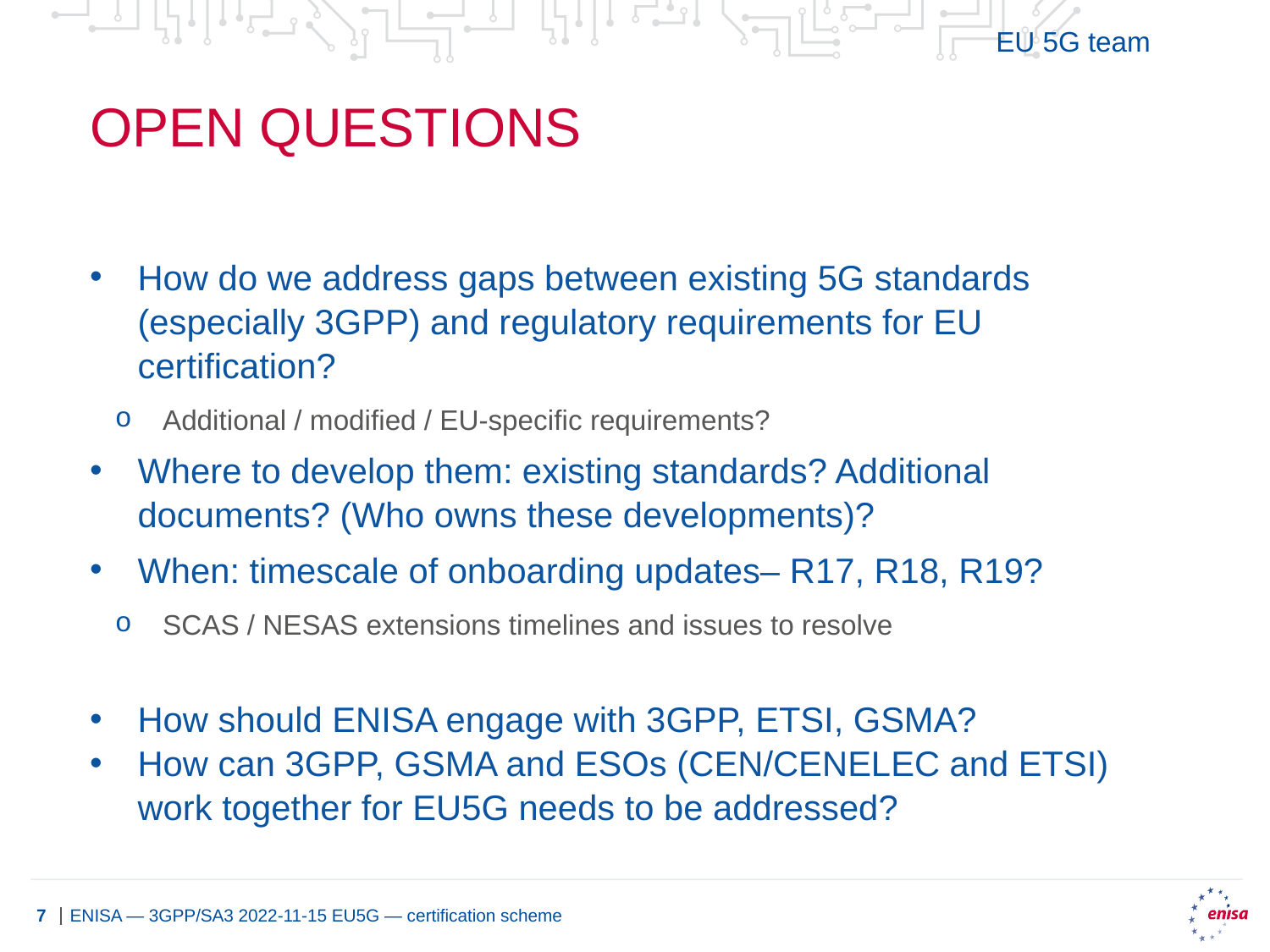

EU 5G team

# Open questionS
How do we address gaps between existing 5G standards (especially 3GPP) and regulatory requirements for EU certification?
Additional / modified / EU-specific requirements?
Where to develop them: existing standards? Additional documents? (Who owns these developments)?
When: timescale of onboarding updates– R17, R18, R19?
SCAS / NESAS extensions timelines and issues to resolve

How should ENISA engage with 3GPP, ETSI, GSMA?
How can 3GPP, GSMA and ESOs (CEN/CENELEC and ETSI) work together for EU5G needs to be addressed?

ENISA ― 3GPP/SA3 2022-11-15 EU5G ― certification scheme